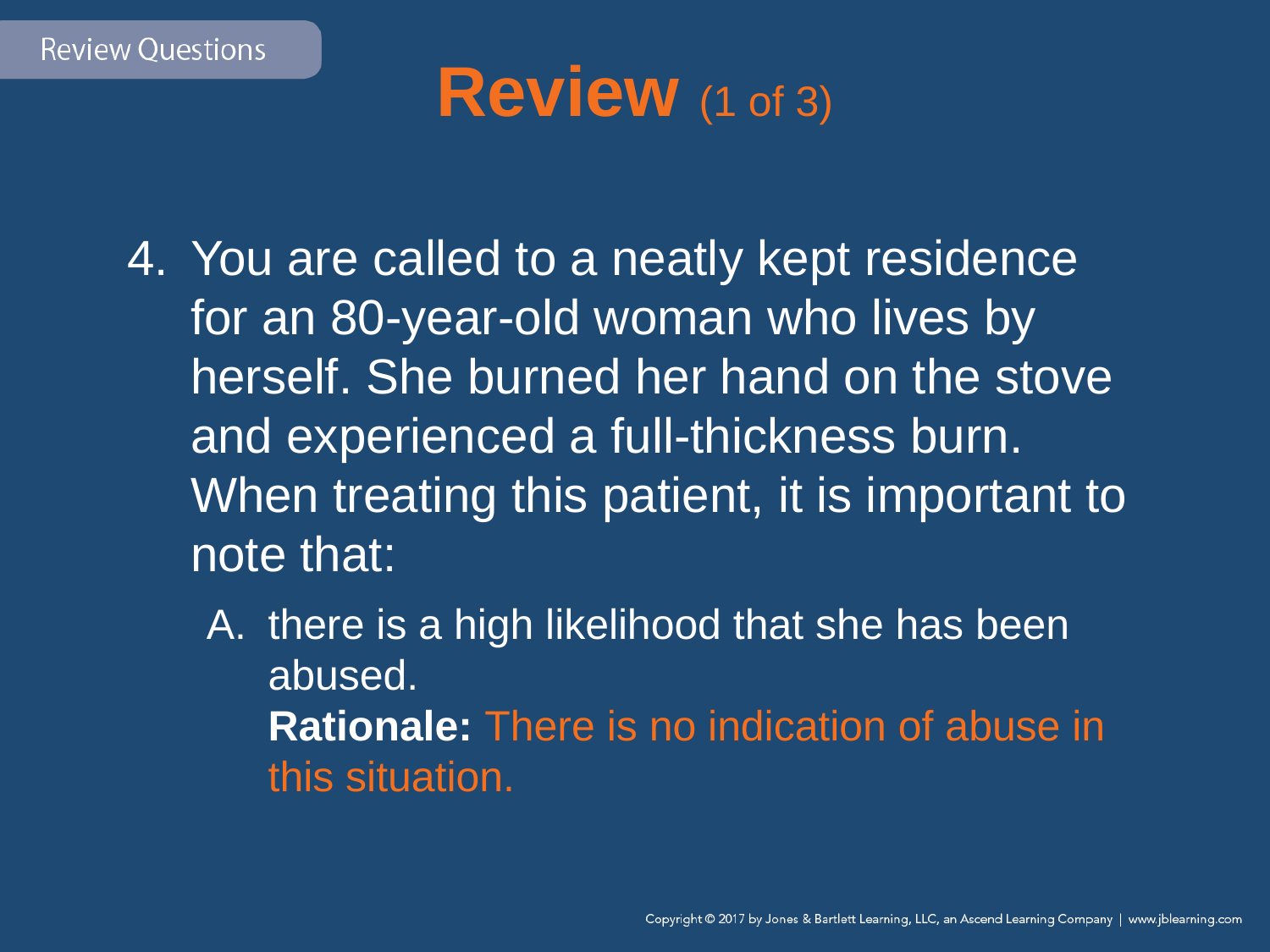

# Review (1 of 3)
You are called to a neatly kept residence for an 80-year-old woman who lives by herself. She burned her hand on the stove and experienced a full-thickness burn. When treating this patient, it is important to note that:
there is a high likelihood that she has been abused.
Rationale: There is no indication of abuse in this situation.